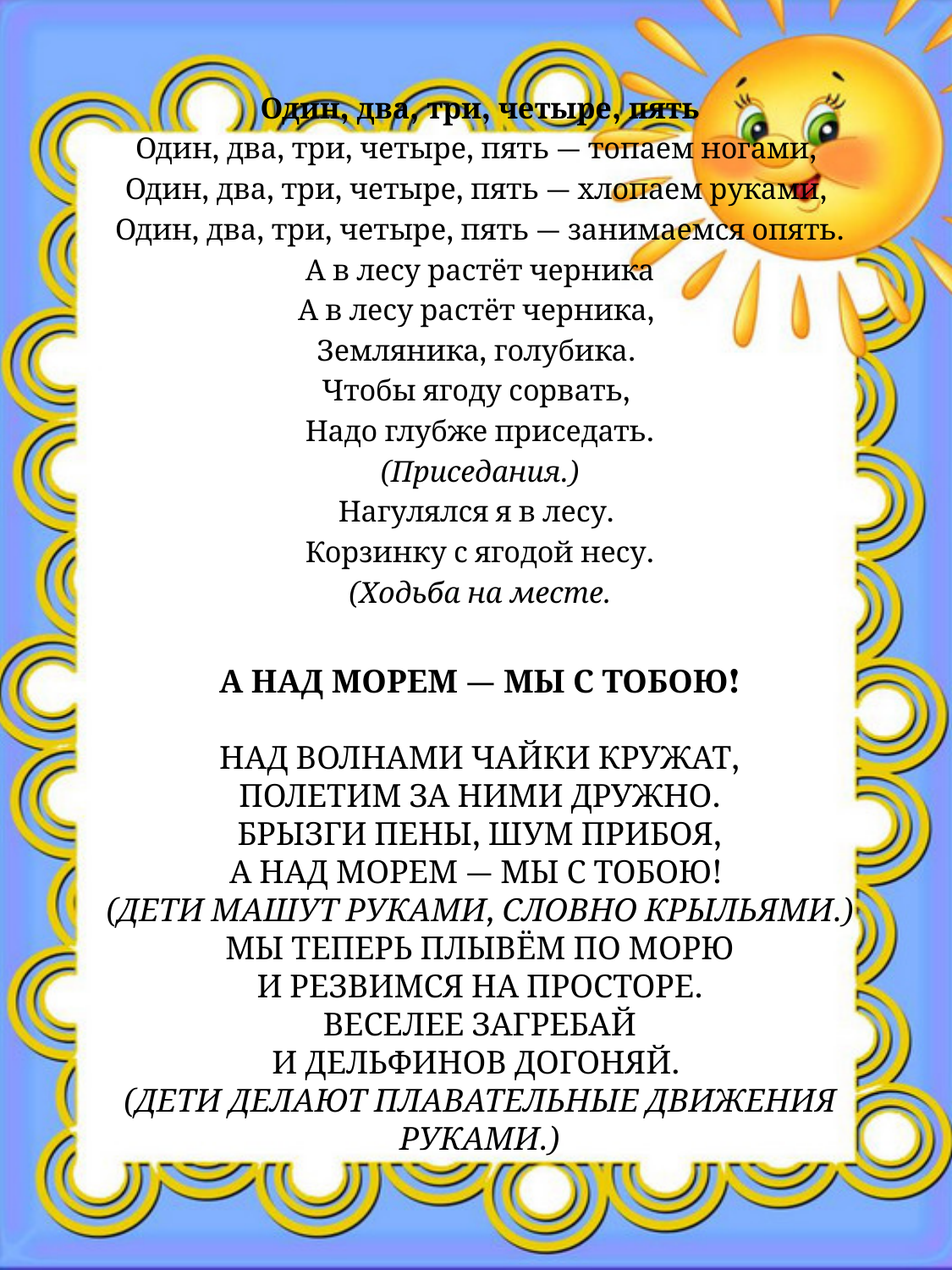

Один, два, три, четыре, пять
Один, два, три, четыре, пять — топаем ногами,
Один, два, три, четыре, пять — хлопаем руками,
Один, два, три, четыре, пять — занимаемся опять.
А в лесу растёт черника
А в лесу растёт черника,
Земляника, голубика.
Чтобы ягоду сорвать,
Надо глубже приседать.
(Приседания.)
Нагулялся я в лесу.
Корзинку с ягодой несу.
(Ходьба на месте.
# А над морем — мы с тобою! Над волнами чайки кружат, Полетим за ними дружно. Брызги пены, шум прибоя, А над морем — мы с тобою! (Дети машут руками, словно крыльями.) Мы теперь плывём по морю И резвимся на просторе. Веселее загребай И дельфинов догоняй. (Дети делают плавательные движения руками.)